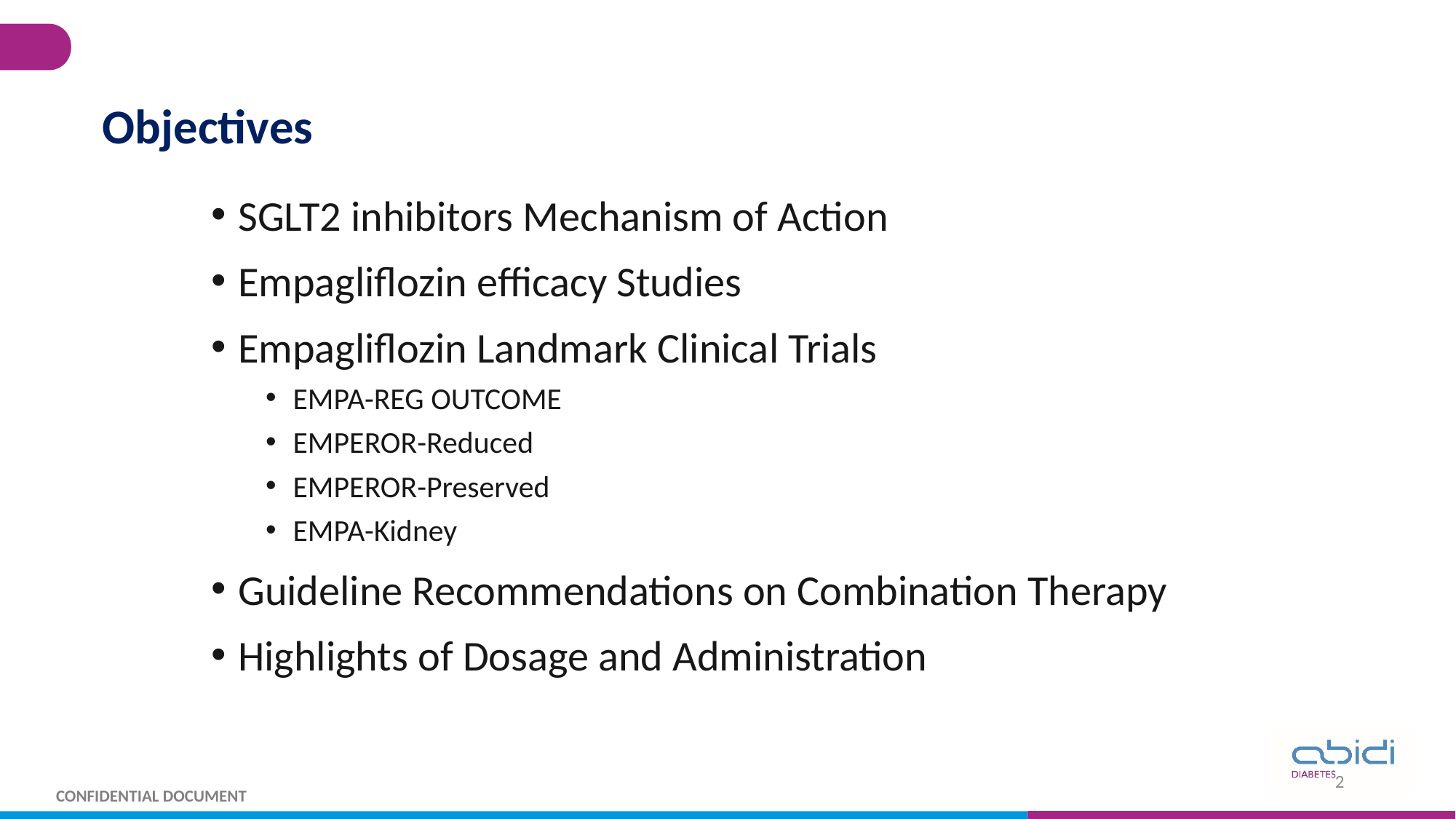

# Objectives
SGLT2 inhibitors Mechanism of Action
Empagliflozin efficacy Studies
Empagliflozin Landmark Clinical Trials
EMPA-REG OUTCOME
EMPEROR-Reduced
EMPEROR-Preserved
EMPA-Kidney
Guideline Recommendations on Combination Therapy
Highlights of Dosage and Administration

2